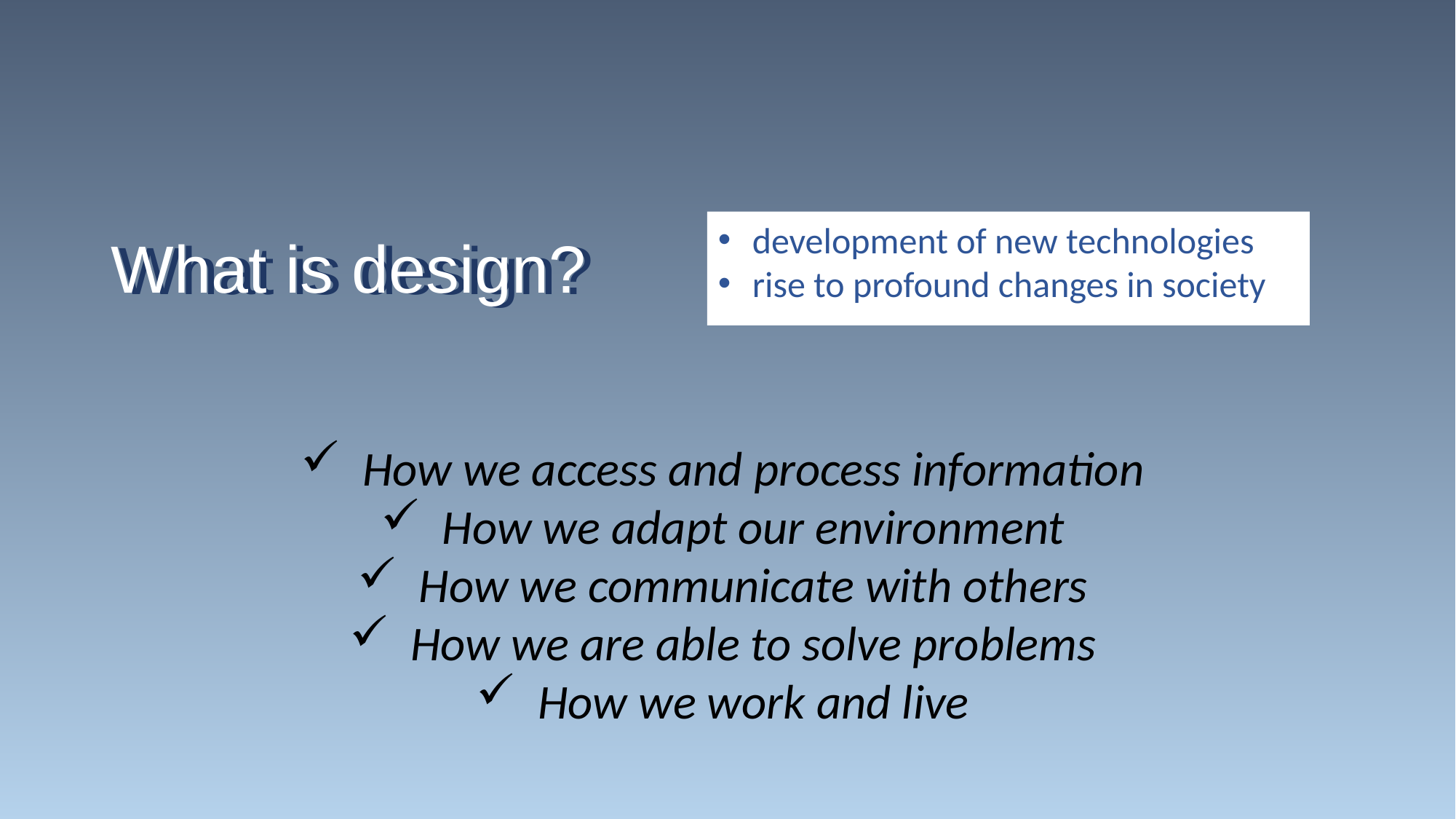

development of new technologies
rise to profound changes in society
What is design?
What is design?
How we access and process information
How we adapt our environment
How we communicate with others
How we are able to solve problems
How we work and live